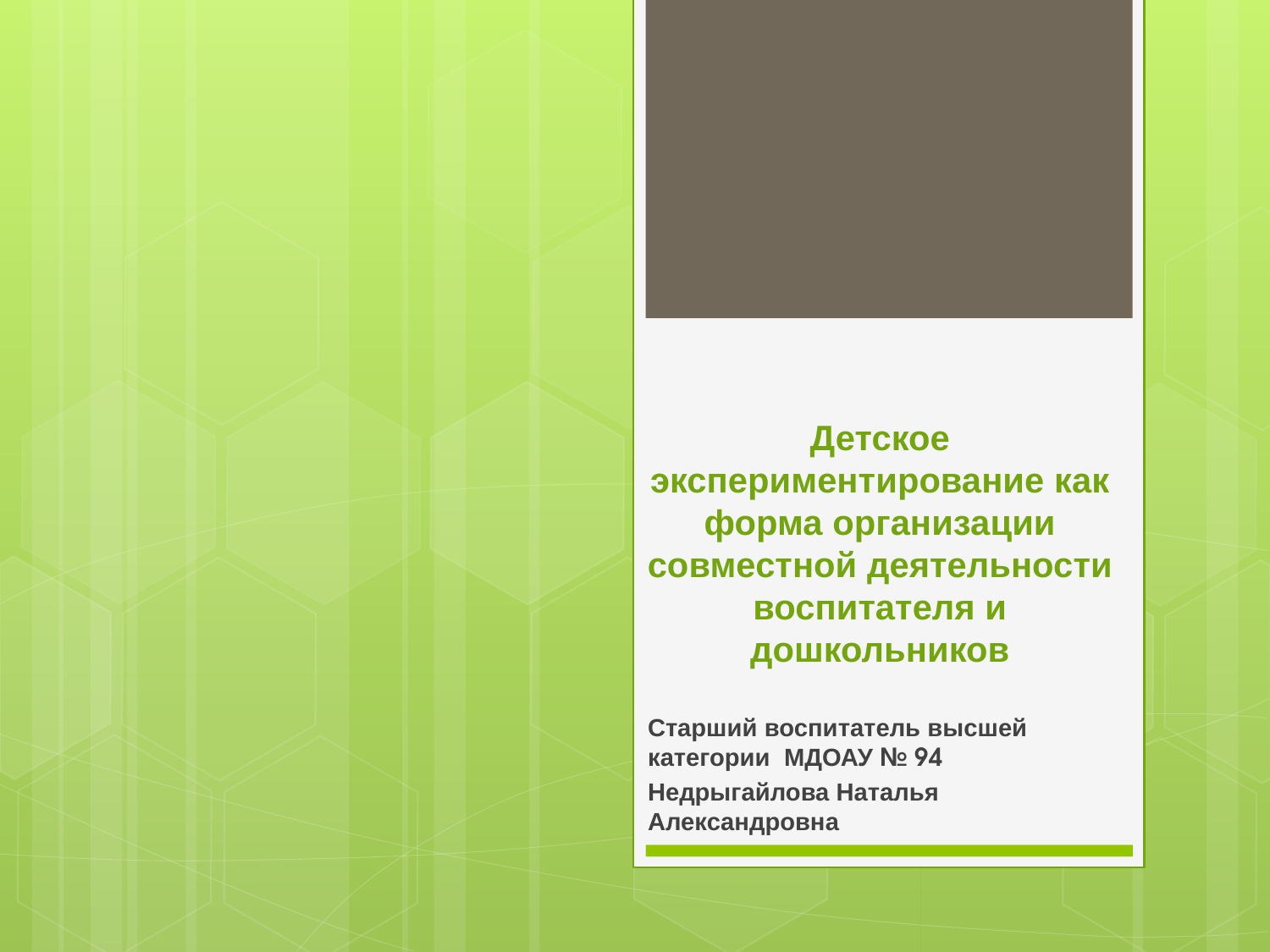

# Детское экспериментирование как форма организации совместной деятельности воспитателя и дошкольников
Старший воспитатель высшей категории  МДОАУ № 94
Недрыгайлова Наталья Александровна